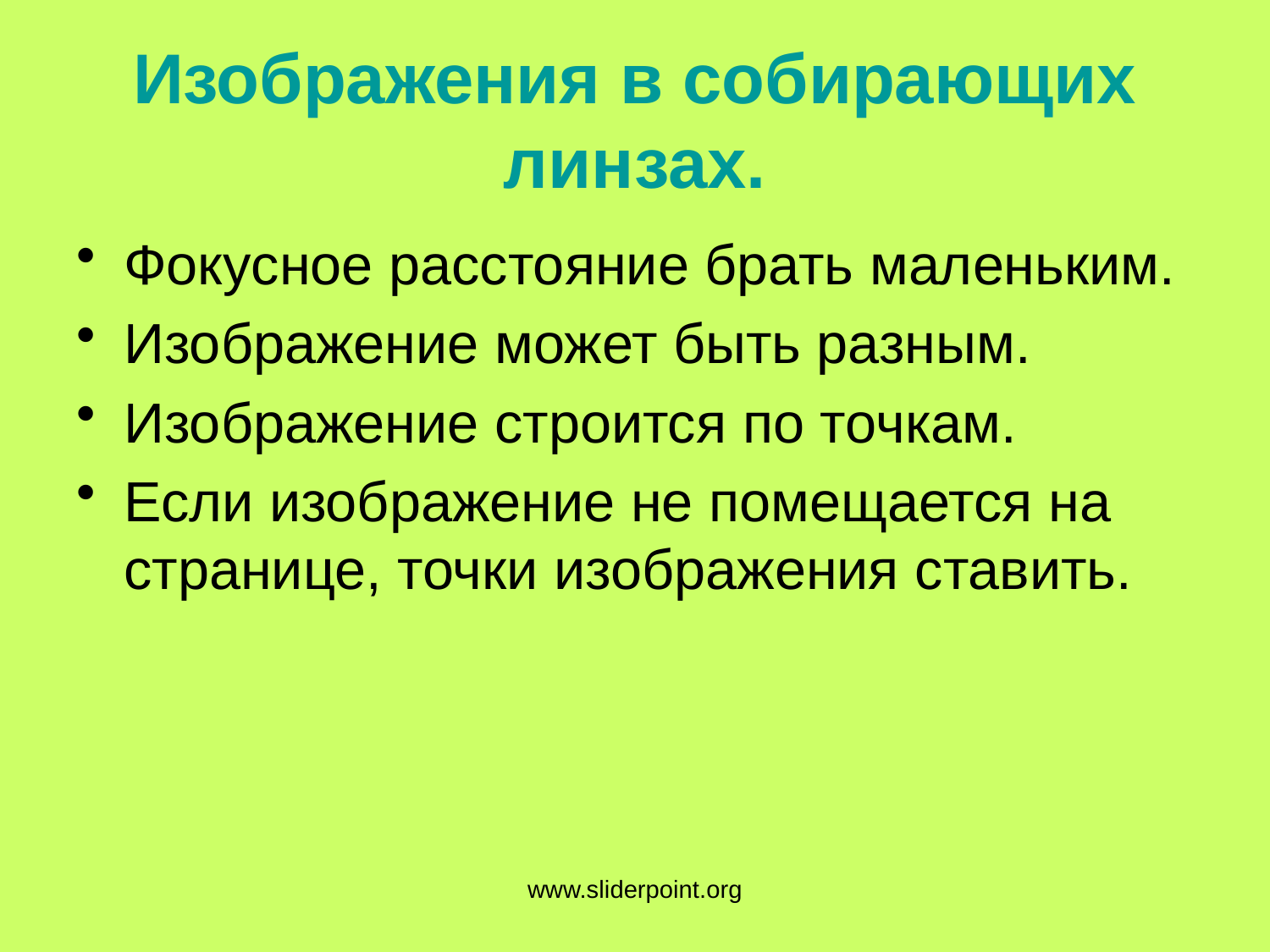

# Изображения в собирающих линзах.
Фокусное расстояние брать маленьким.
Изображение может быть разным.
Изображение строится по точкам.
Если изображение не помещается на странице, точки изображения ставить.
www.sliderpoint.org